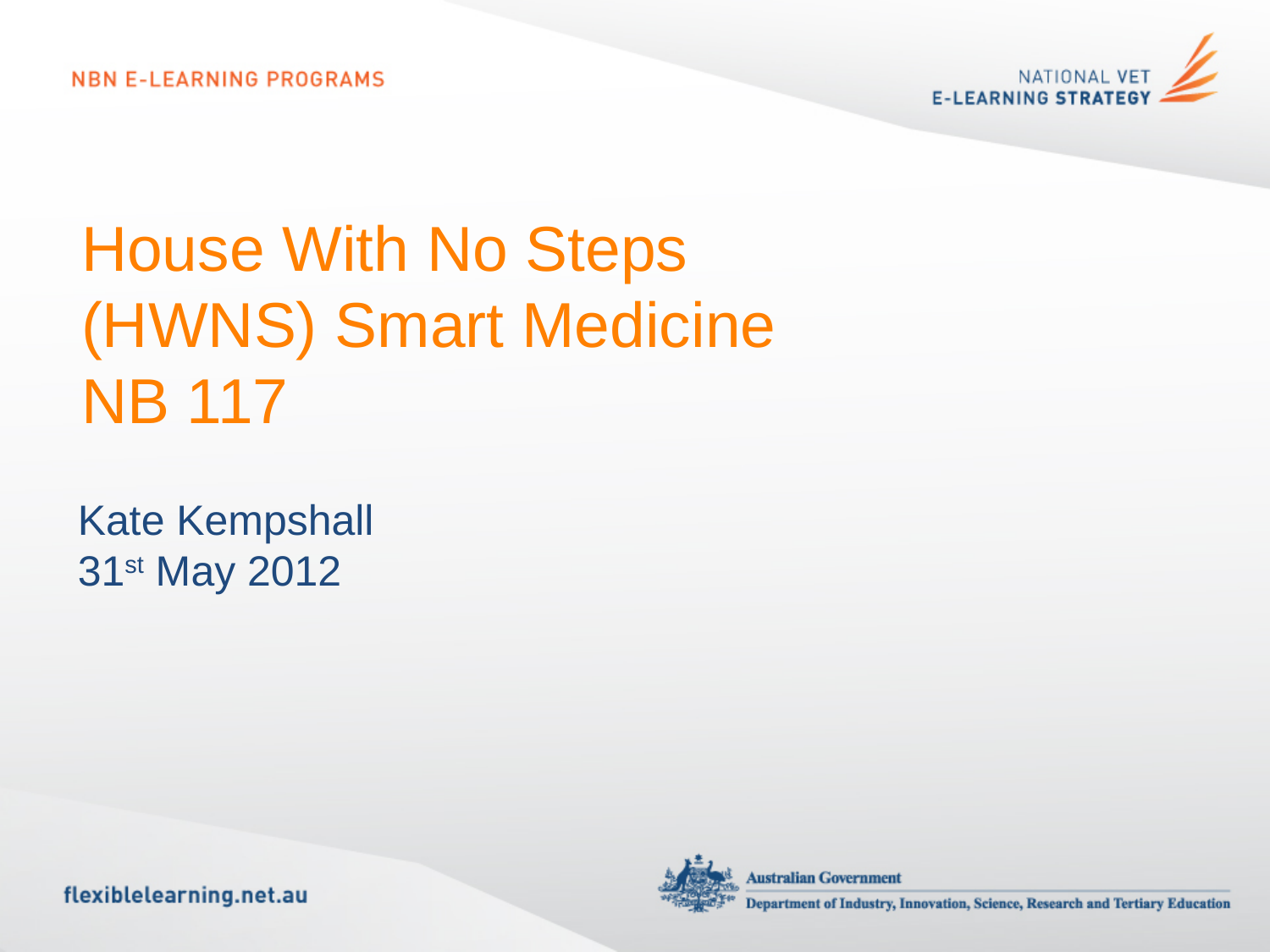

# House With No Steps (HWNS) Smart Medicine NB 117
Kate Kempshall
31st May 2012